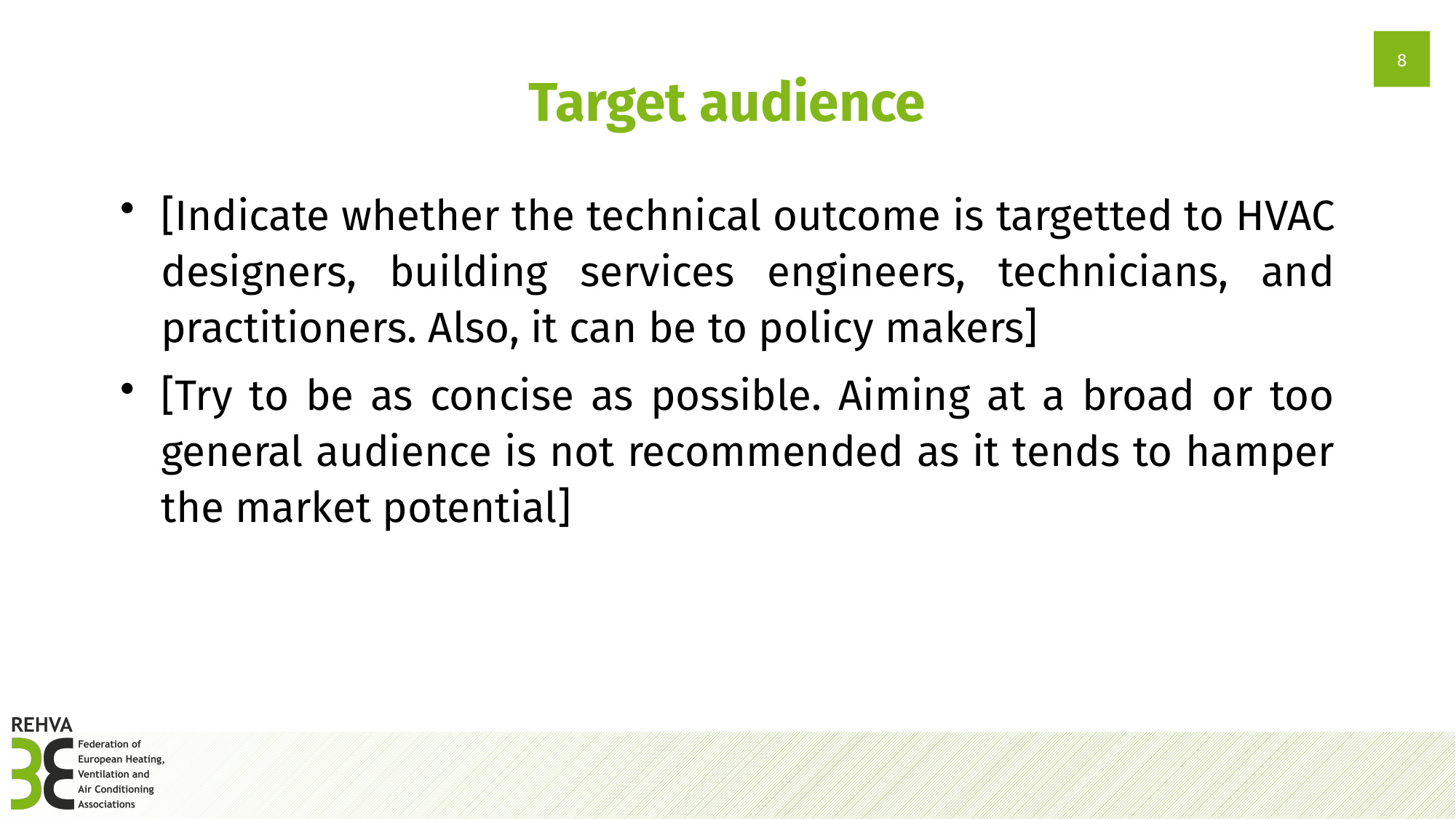

# Target audience
[Indicate whether the technical outcome is targetted to HVAC designers, building services engineers, technicians, and practitioners. Also, it can be to policy makers]
[Try to be as concise as possible. Aiming at a broad or too general audience is not recommended as it tends to hamper the market potential]